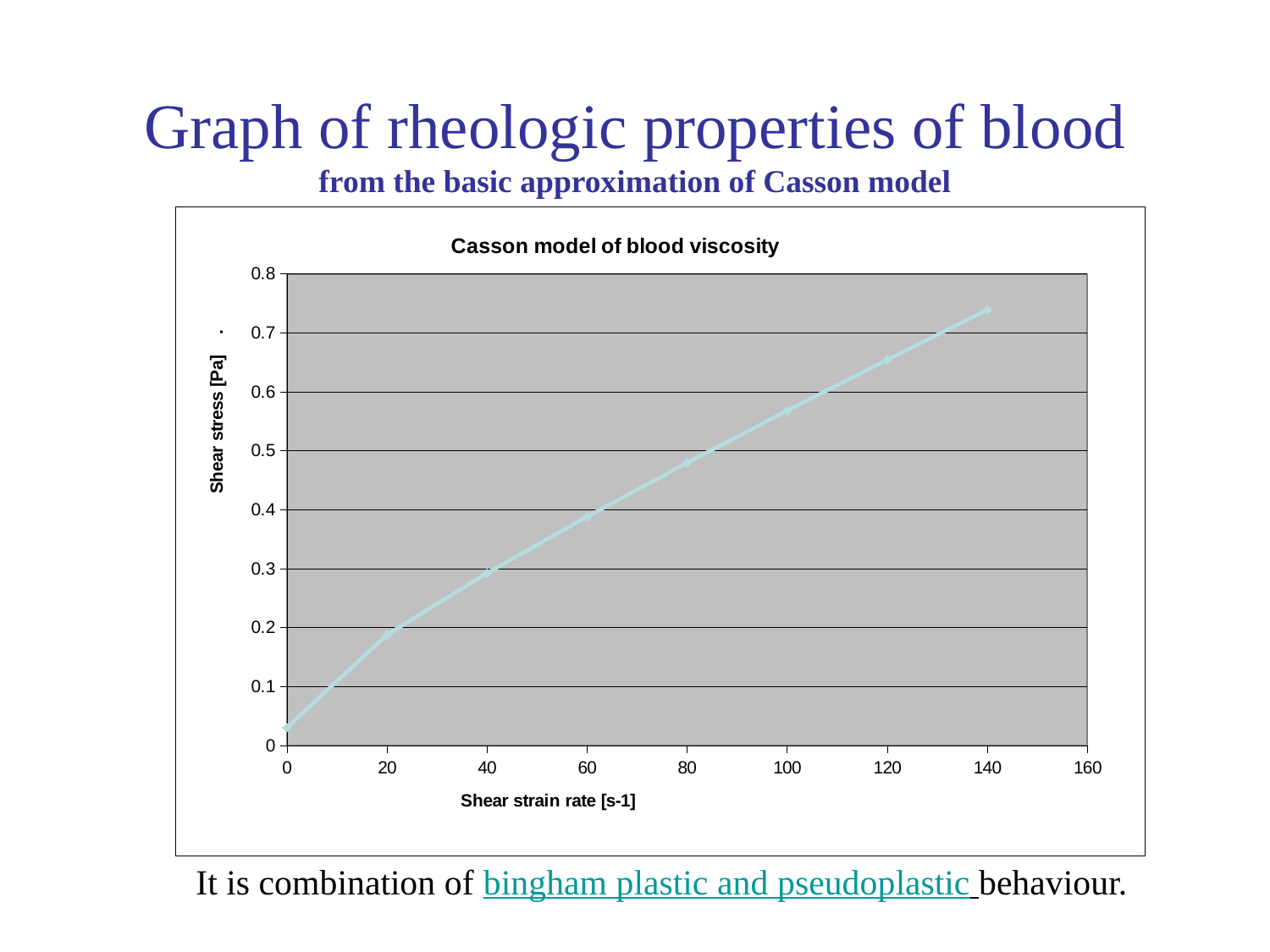

# Graph of rheologic properties of blood from the basic approximation of Casson model

### Chart: Casson model of blood viscosity

| Category |  |
|---|---|
It is combination of bingham plastic and pseudoplastic behaviour.